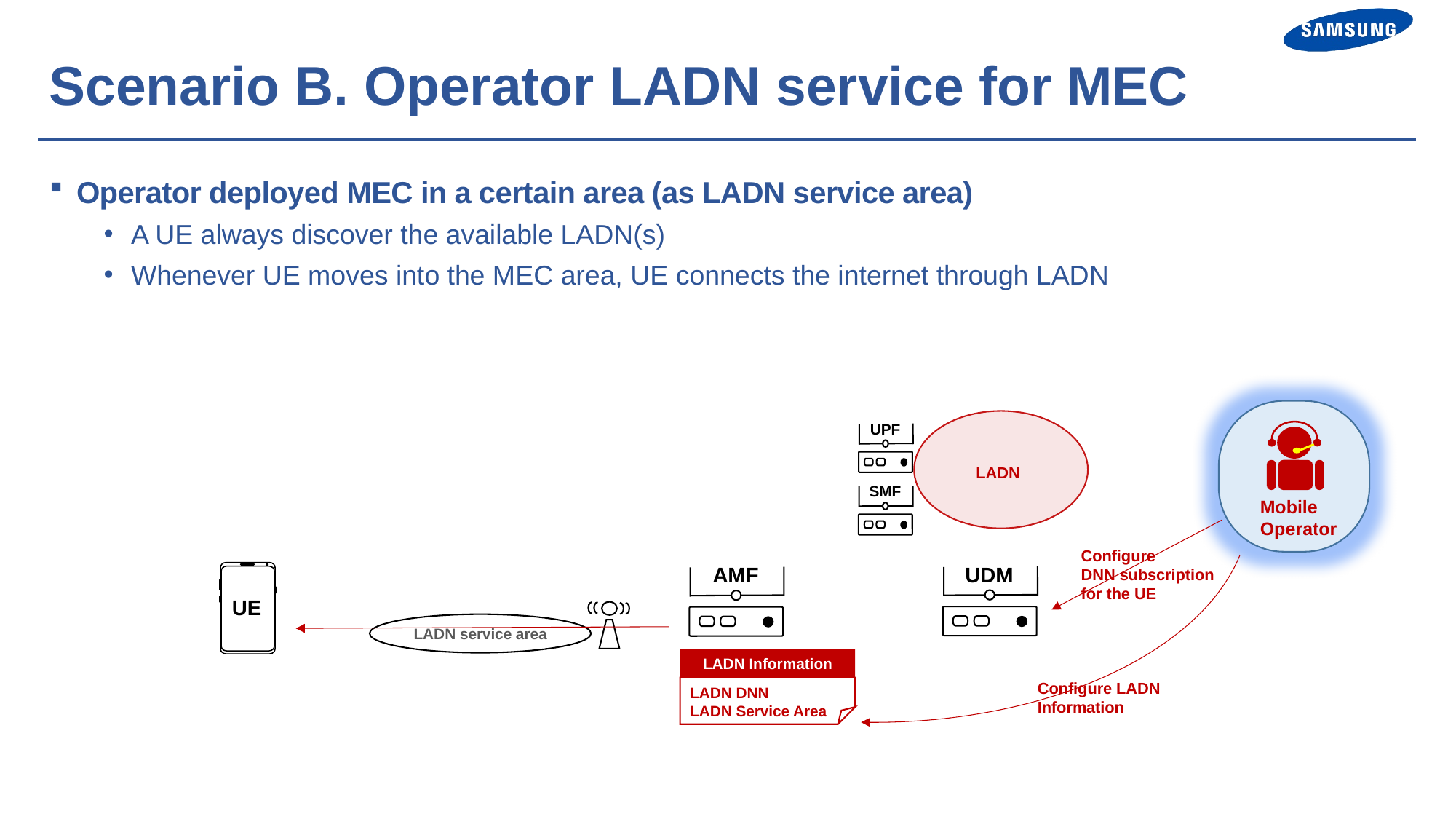

# Scenario B. Operator LADN service for MEC
Operator deployed MEC in a certain area (as LADN service area)
A UE always discover the available LADN(s)
Whenever UE moves into the MEC area, UE connects the internet through LADN

UPF

LADN
SMF

Mobile
Operator
Configure
DNN subscription for the UE
UDM

AMF

UE

LADN service area
LADN Information

LADN DNN
LADN Service Area
Configure LADN Information